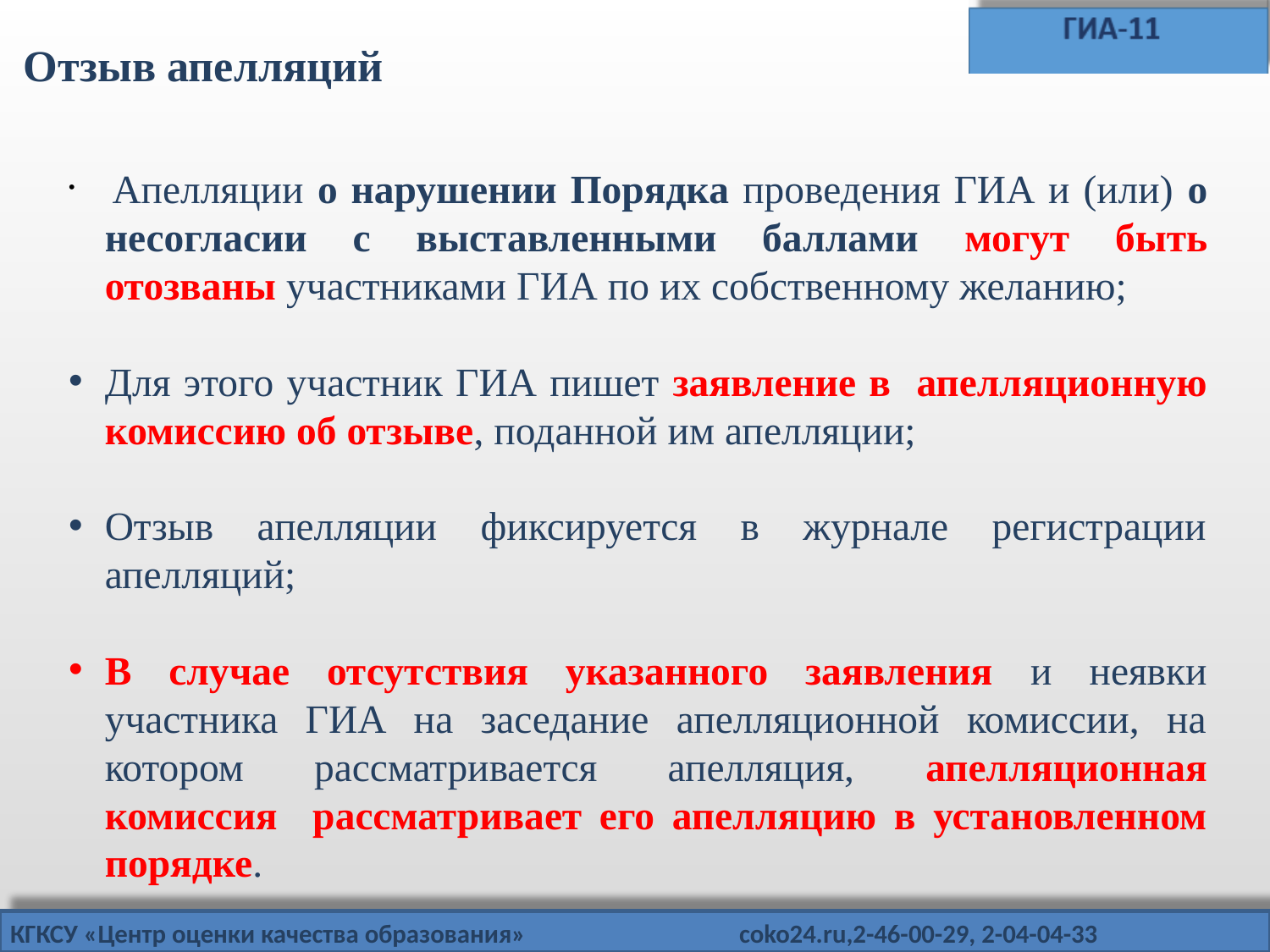

# Отзыв апелляций
 Апелляции о нарушении Порядка проведения ГИА и (или) о несогласии с выставленными баллами могут быть отозваны участниками ГИА по их собственному желанию;

Для этого участник ГИА пишет заявление в  апелляционную комиссию об отзыве, поданной им апелляции;

Отзыв апелляции фиксируется в журнале регистрации апелляций;

В случае отсутствия указанного заявления и неявки участника ГИА на заседание апелляционной комиссии, на котором рассматривается апелляция, апелляционная комиссия  рассматривает его апелляцию в установленном порядке.